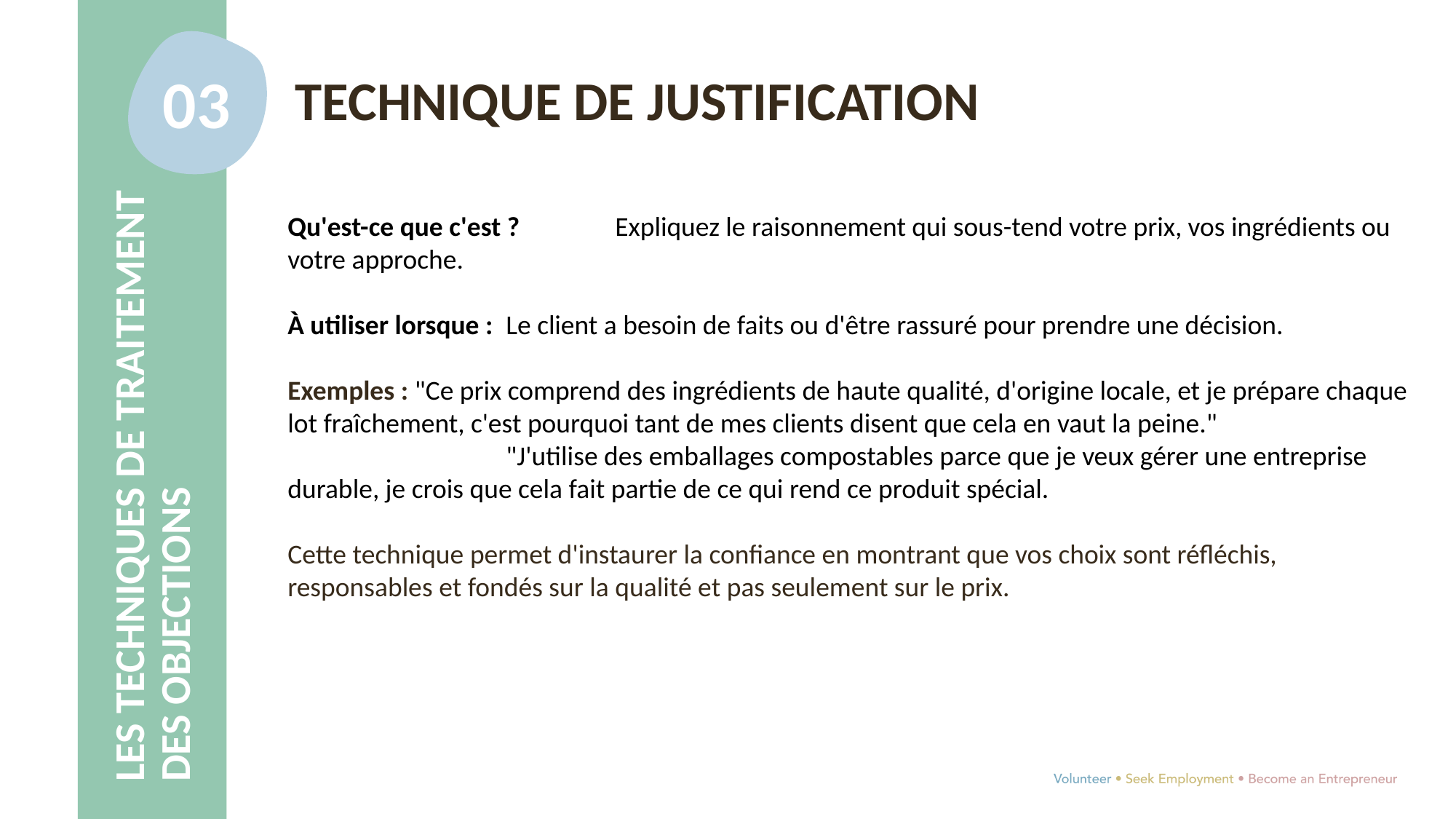

03

TECHNIQUE DE JUSTIFICATION
Qu'est-ce que c'est ? 	Expliquez le raisonnement qui sous-tend votre prix, vos ingrédients ou votre approche.
À utiliser lorsque : 	Le client a besoin de faits ou d'être rassuré pour prendre une décision.

Exemples : "Ce prix comprend des ingrédients de haute qualité, d'origine locale, et je prépare chaque lot fraîchement, c'est pourquoi tant de mes clients disent que cela en vaut la peine."
		"J'utilise des emballages compostables parce que je veux gérer une entreprise durable, je crois que cela fait partie de ce qui rend ce produit spécial.

Cette technique permet d'instaurer la confiance en montrant que vos choix sont réfléchis, responsables et fondés sur la qualité et pas seulement sur le prix.

LES TECHNIQUES DE TRAITEMENT DES OBJECTIONS